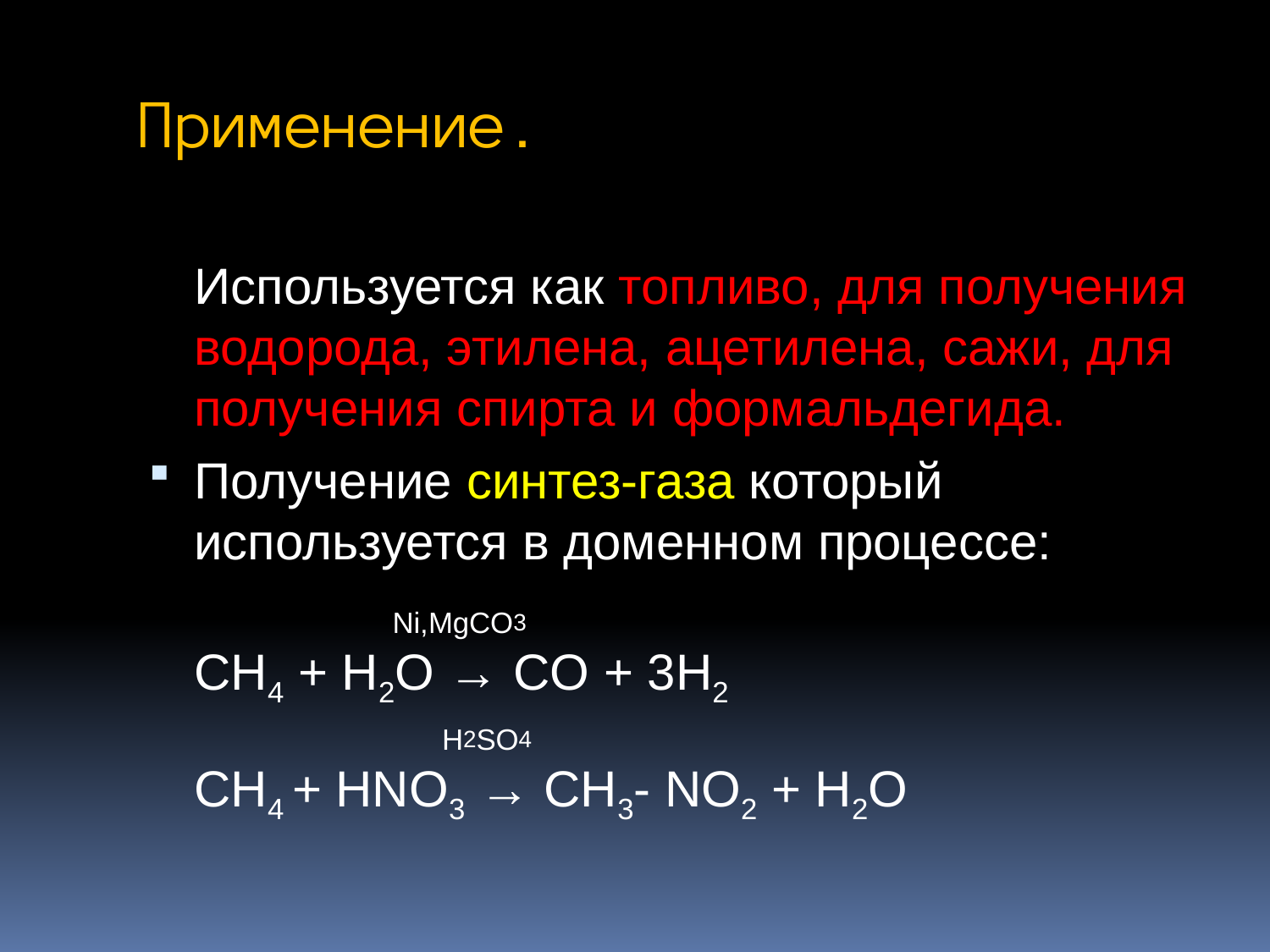

# Применение.
	Используется как топливо, для получения водорода, этилена, ацетилена, сажи, для получения спирта и формальдегида.
Получение синтез-газа который используется в доменном процессе:
                        Ni,MgCO3
CH4 + H2O → CO + 3H2
                              H2SO4
CH4 + HNO3 → CH3- NO2 + H2O